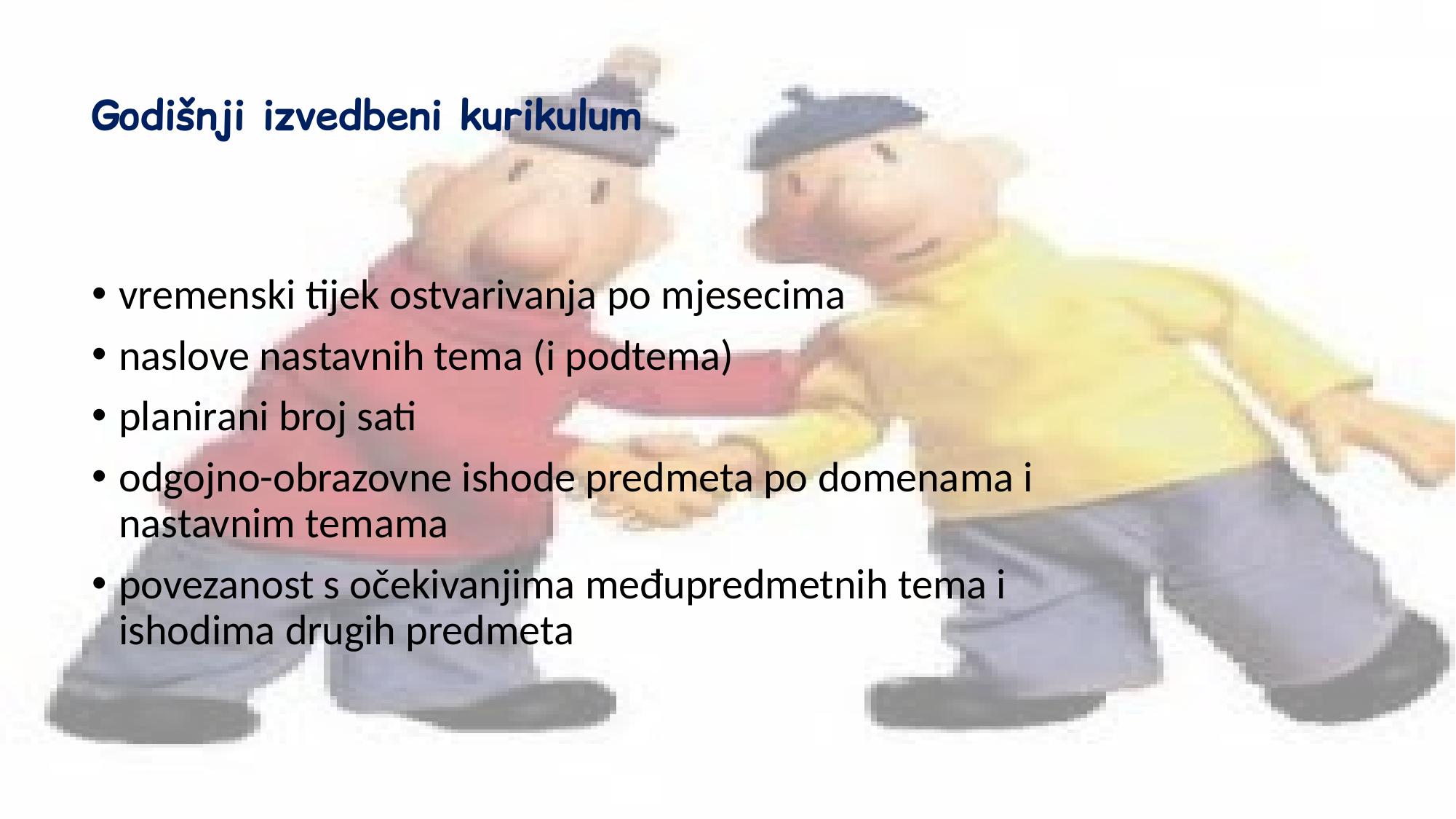

# Godišnji izvedbeni kurikulum
vremenski tijek ostvarivanja po mjesecima
naslove nastavnih tema (i podtema)
planirani broj sati
odgojno-obrazovne ishode predmeta po domenama i nastavnim temama
povezanost s očekivanjima međupredmetnih tema i ishodima drugih predmeta